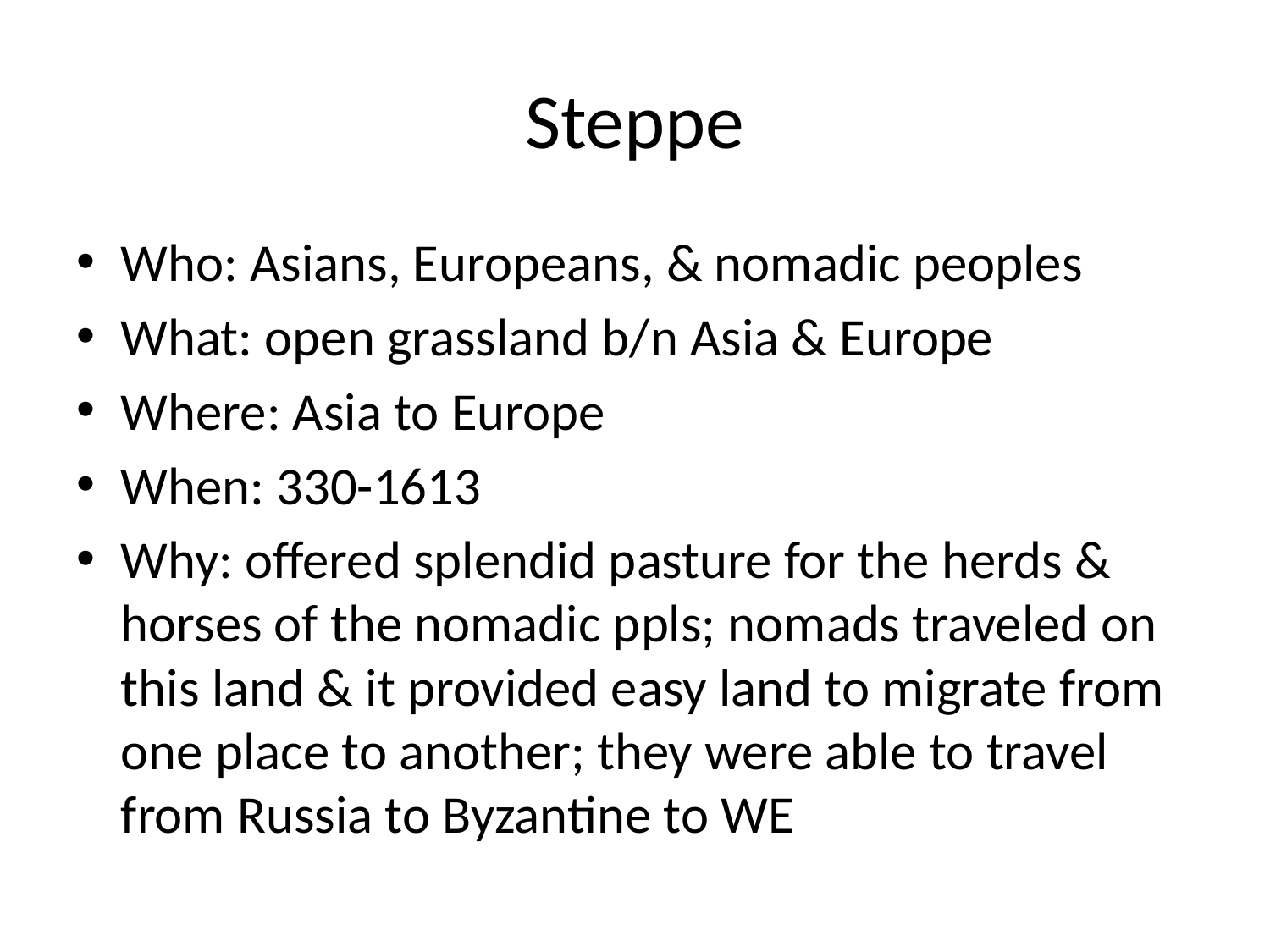

# Steppe
Who: Asians, Europeans, & nomadic peoples
What: open grassland b/n Asia & Europe
Where: Asia to Europe
When: 330-1613
Why: offered splendid pasture for the herds & horses of the nomadic ppls; nomads traveled on this land & it provided easy land to migrate from one place to another; they were able to travel from Russia to Byzantine to WE